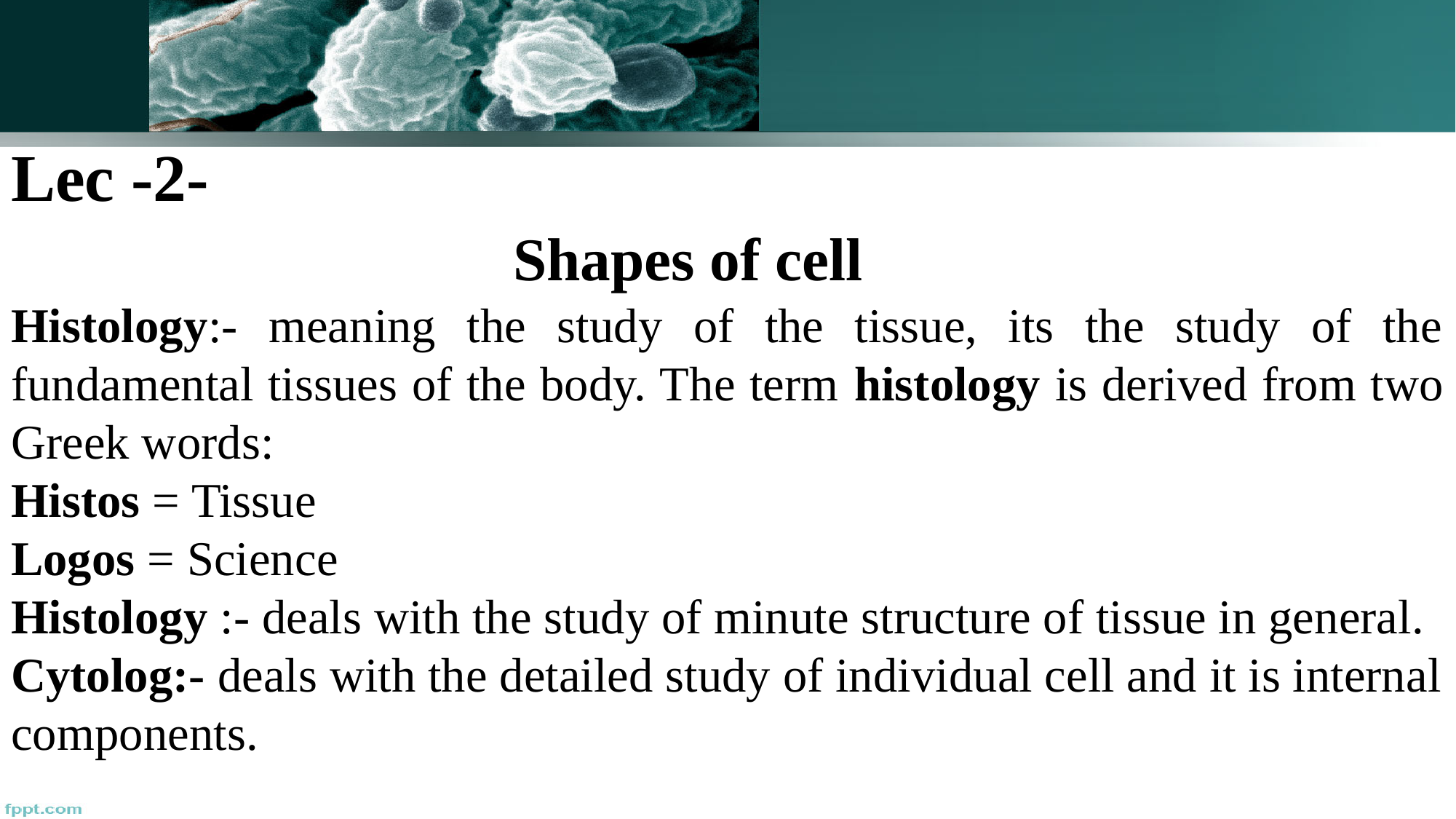

Lec -2-
                              Shapes of cell
Histology:- meaning the study of the tissue, its the study of the fundamental tissues of the body. The term histology is derived from two Greek words:
Histos = Tissue
Logos = Science
Histology :- deals with the study of minute structure of tissue in general.
Cytolog:- deals with the detailed study of individual cell and it is internal components.

LLL